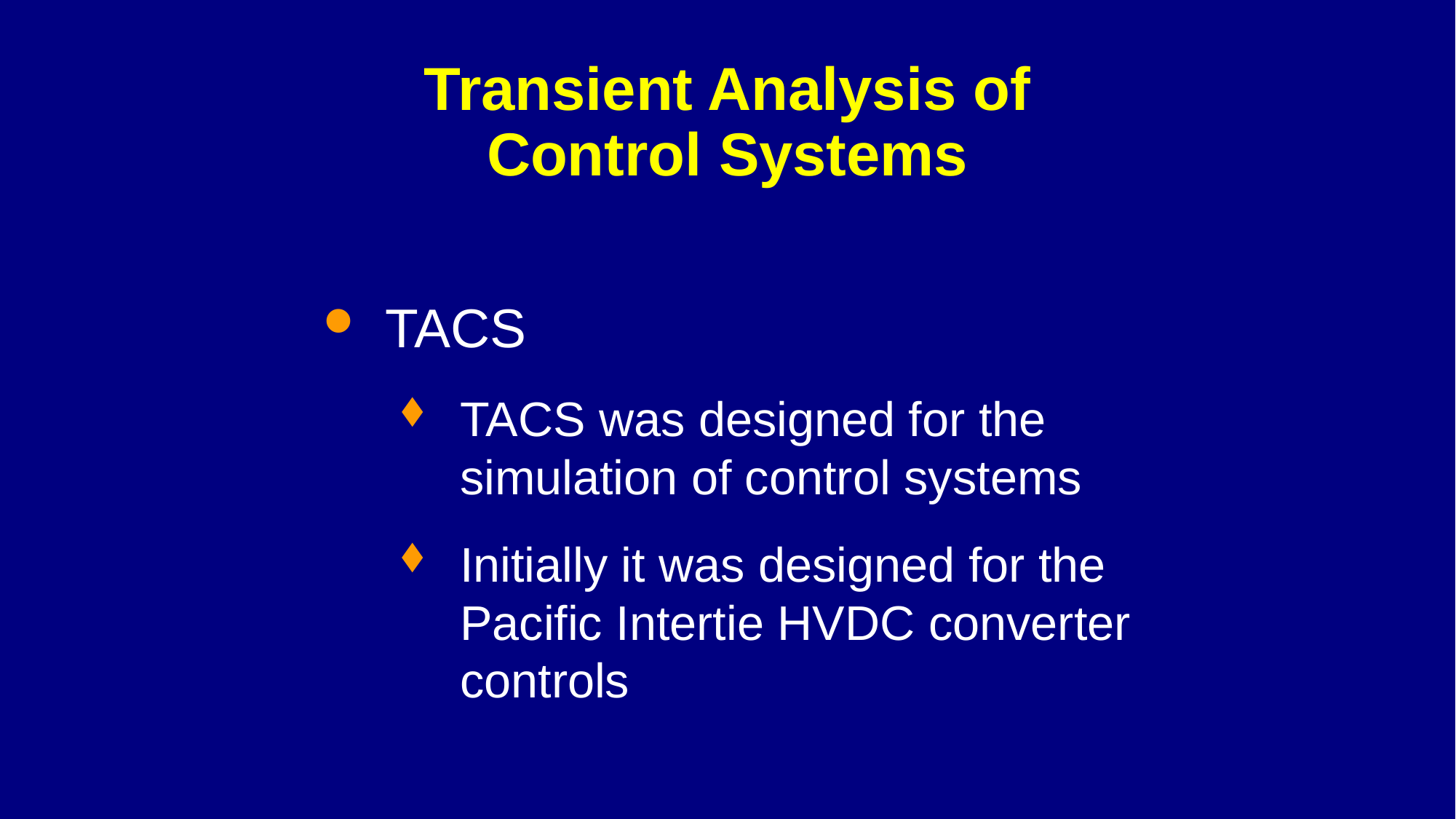

# Transient Analysis of Control Systems
TACS
TACS was designed for the simulation of control systems
Initially it was designed for the Pacific Intertie HVDC converter controls